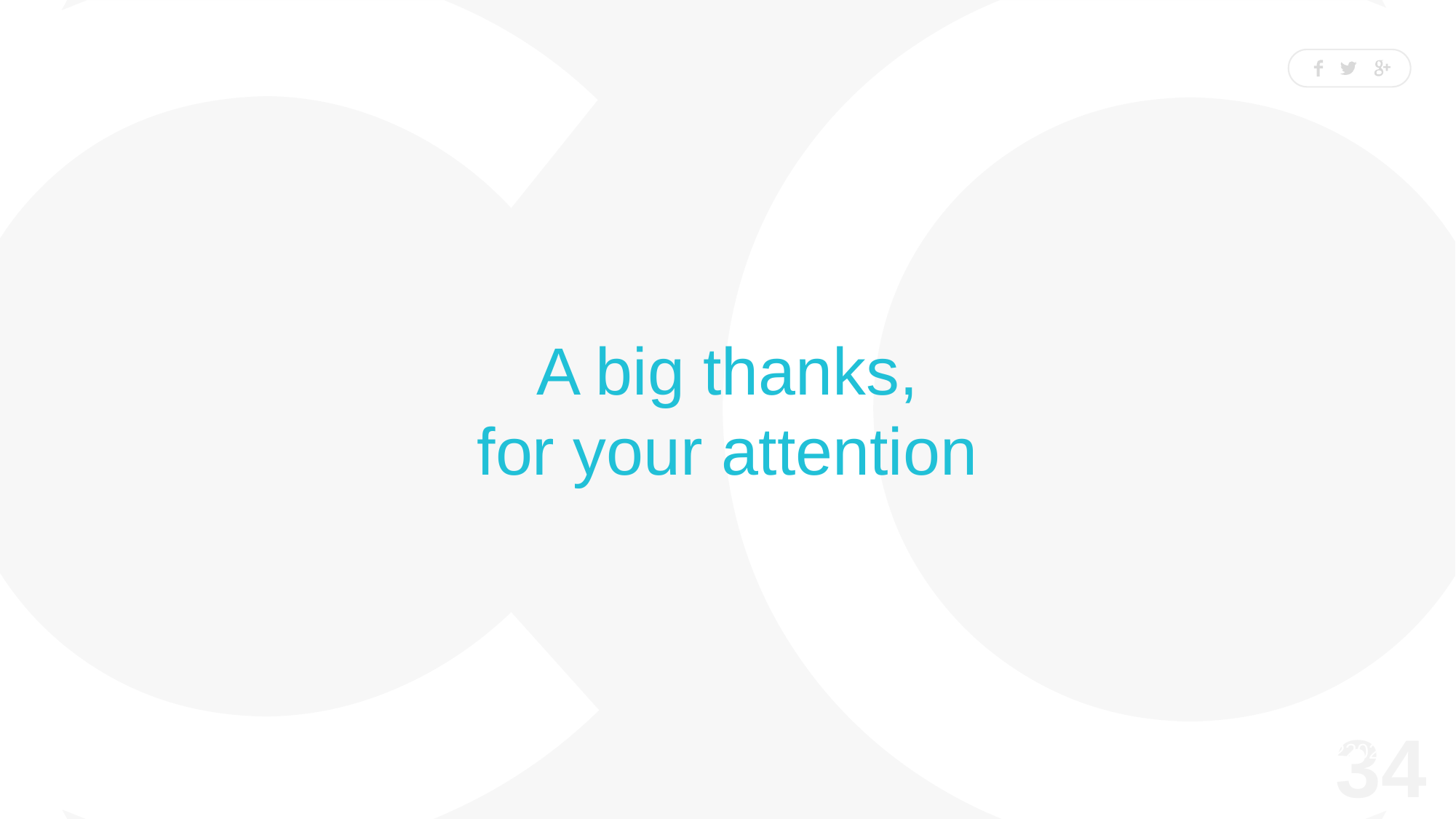

e7d195523061f1c08d347f6bf0421bdacd46f3c1815d51b81E1CE79090F8942429A56C6AE2B3163BABA1A3FCE285BEC4FF43A5085572A94AD2C0A17AE448F24FA68DD62479D8C0666FEB6710638384D2C7E9200956440C492B6A7264773DD633065E1359E05A5D95DF66B61E18C3E3083395E9FD47F89B411468EDC2C1535F2994FA224CFA170C8EE875DB5BC2DA0FC1
A big thanks,
for your attention